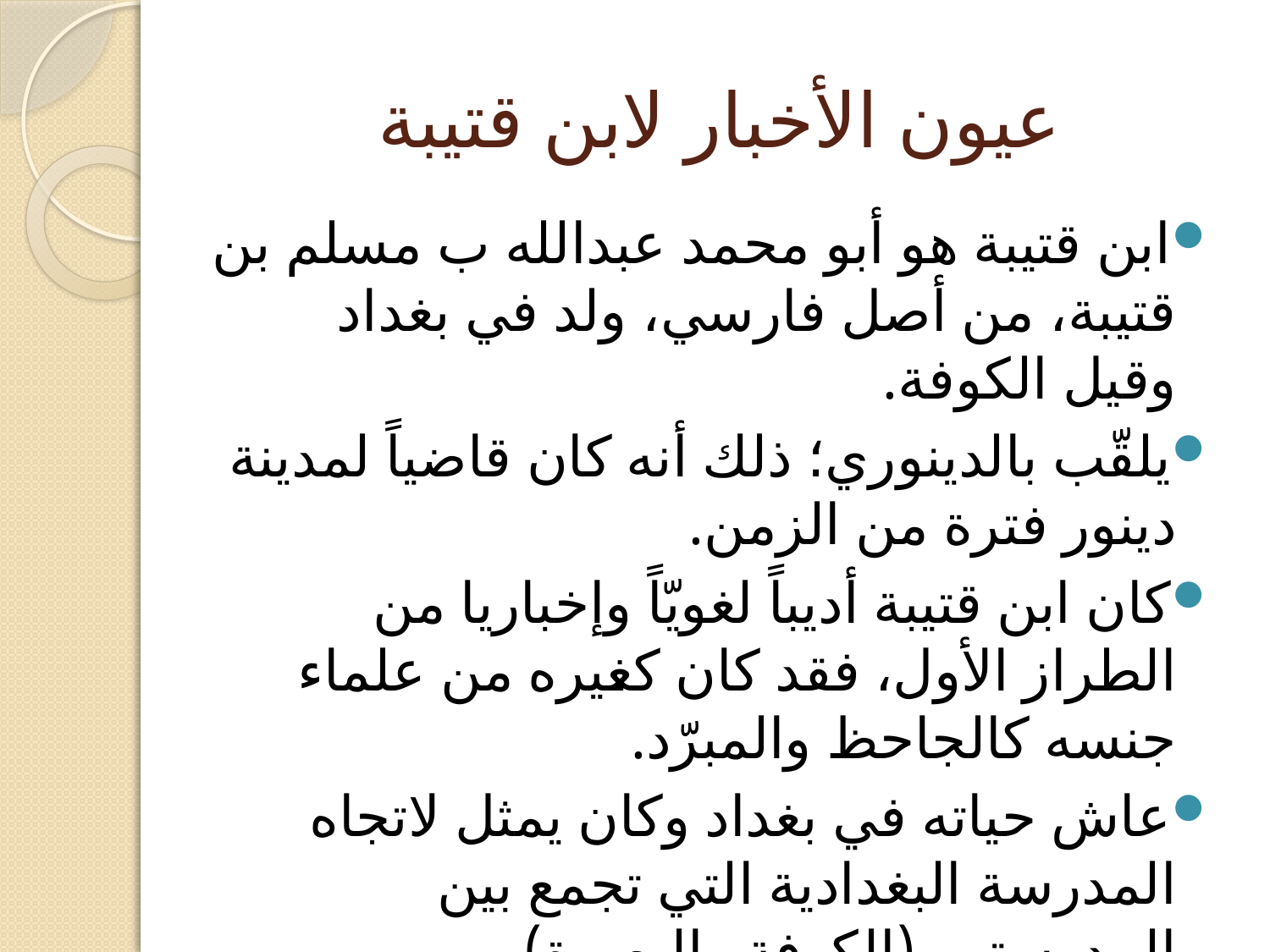

# عيون الأخبار لابن قتيبة
ابن قتيبة هو أبو محمد عبدالله ب مسلم بن قتيبة، من أصل فارسي، ولد في بغداد وقيل الكوفة.
يلقّب بالدينوري؛ ذلك أنه كان قاضياً لمدينة دينور فترة من الزمن.
كان ابن قتيبة أديباً لغويّاً وإخباريا من الطراز الأول، فقد كان كغيره من علماء جنسه كالجاحظ والمبرّد.
عاش حياته في بغداد وكان يمثل لاتجاه المدرسة البغدادية التي تجمع بين المدرستين (الكوفة والبصرة)